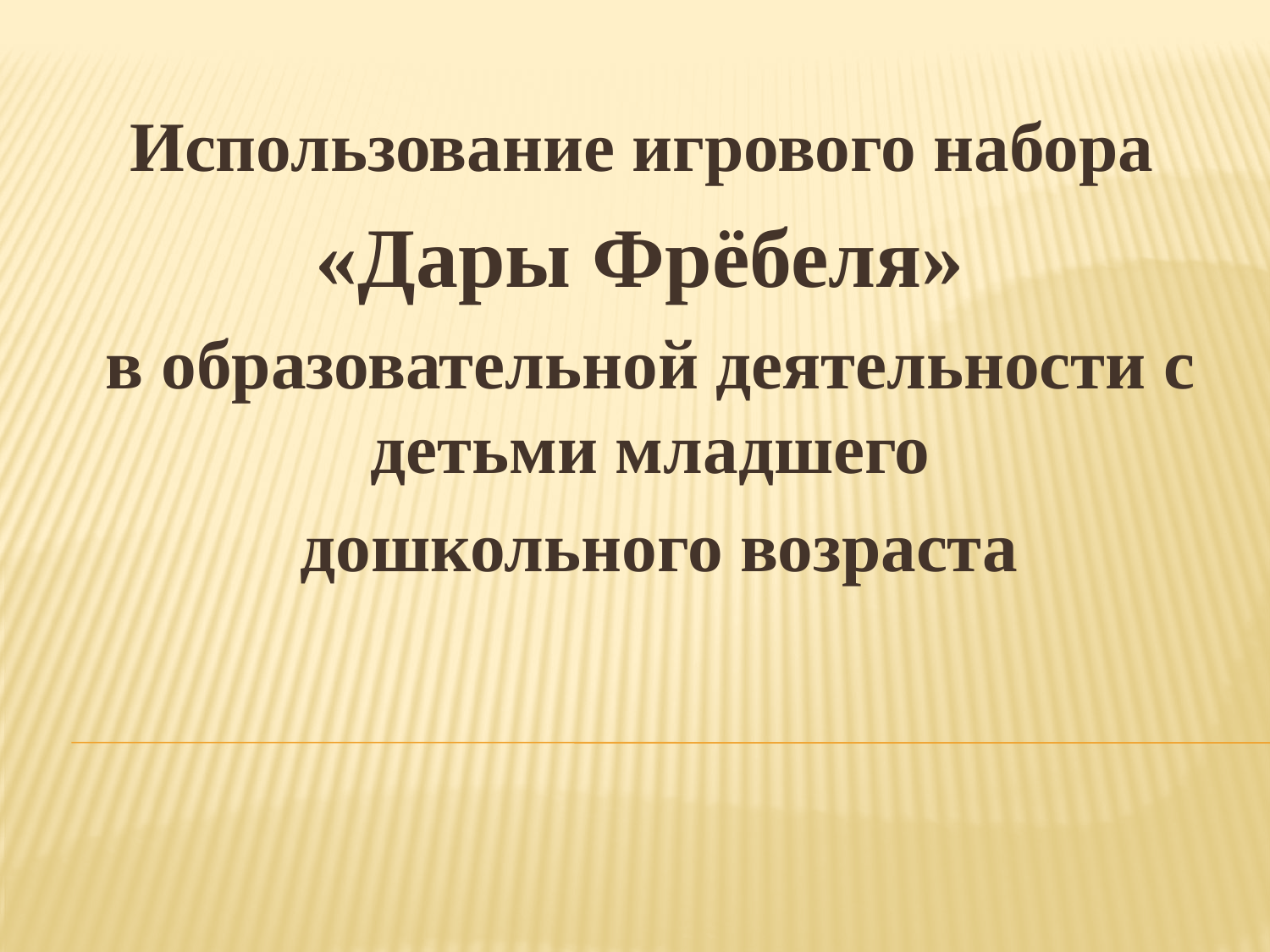

Использование игрового набора
«Дары Фрёбеля»
в образовательной деятельности с детьми младшего
 дошкольного возраста